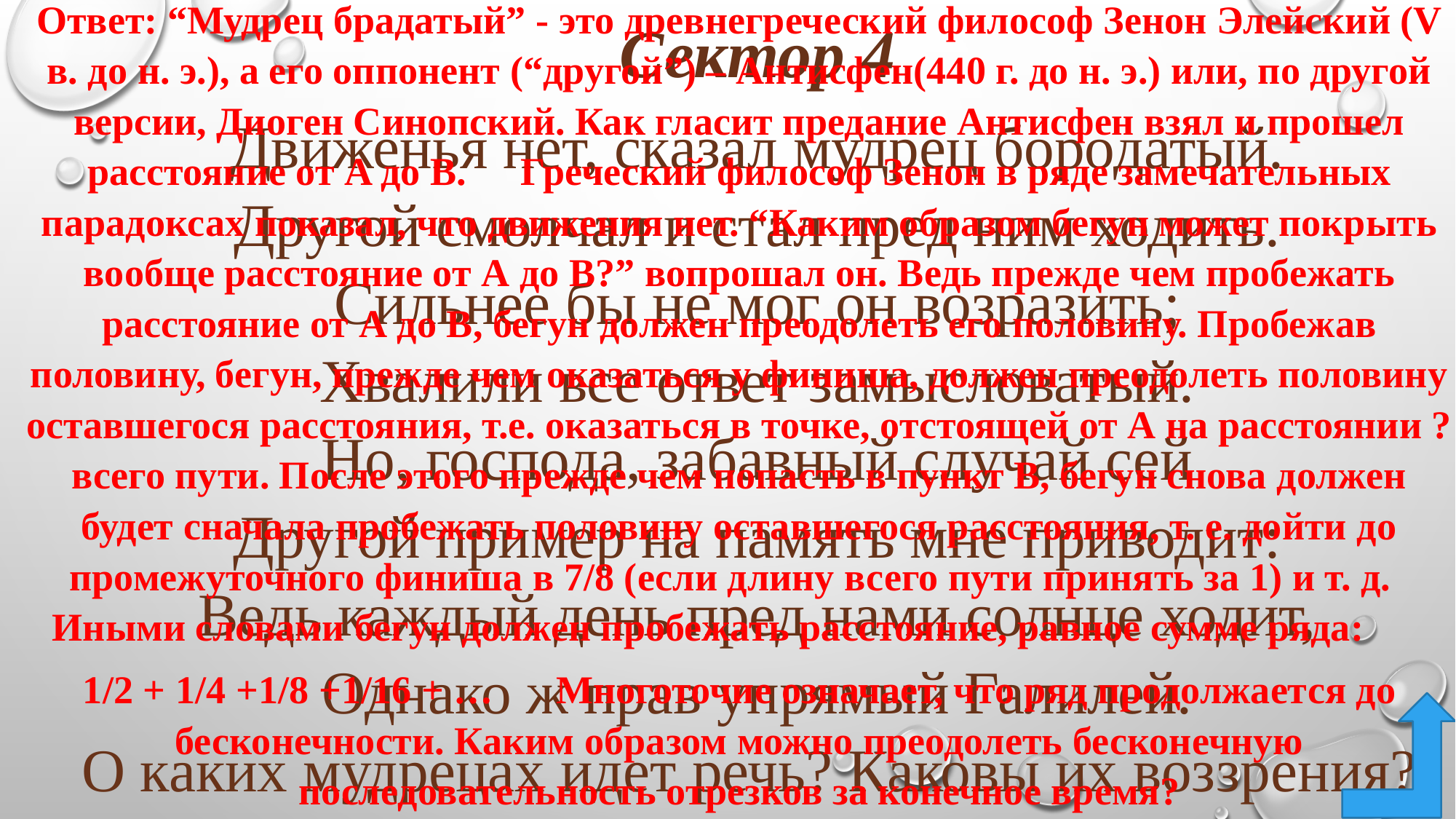

Сектор 4
Движенья нет, сказал мудрец бородатый.
Другой смолчал и стал пред ним ходить.
Сильнее бы не мог он возразить;
Хвалили все ответ замысловатый.
Но, господа, забавный случай сей
Другой пример на память мне приводит:
Ведь каждый день пред нами солнце ходит,
Однако ж прав упрямый Галилей.
О каких мудрецах идет речь? Каковы их воззрения?
Ответ: “Мудрец брадатый” - это древнегреческий философ Зенон Элейский (V в. до н. э.), а его оппонент (“другой”) – Антисфен(440 г. до н. э.) или, по другой версии, Диоген Синопский. Как гласит предание Антисфен взял и прошел расстояние от A до B.      Греческий философ Зенон в ряде замечательных парадоксах показал, что движения нет. “Каким образом бегун может покрыть вообще расстояние от А до В?” вопрошал он. Ведь прежде чем пробежать расстояние от А до В, бегун должен преодолеть его половину. Пробежав половину, бегун, прежде чем оказаться у финиша, должен преодолеть половину оставшегося расстояния, т.е. оказаться в точке, отстоящей от А на расстоянии ? всего пути. После этого прежде чем попасть в пункт В, бегун снова должен будет сначала пробежать половину оставшегося расстояния, т. е. дойти до промежуточного финиша в 7/8 (если длину всего пути принять за 1) и т. д.   Иными словами бегун должен пробежать расстояние, равное сумме ряда:
1/2 + 1/4 +1/8 +1/16 + …       Многоточие означает, что ряд продолжается до бесконечности. Каким образом можно преодолеть бесконечную последовательность отрезков за конечное время?